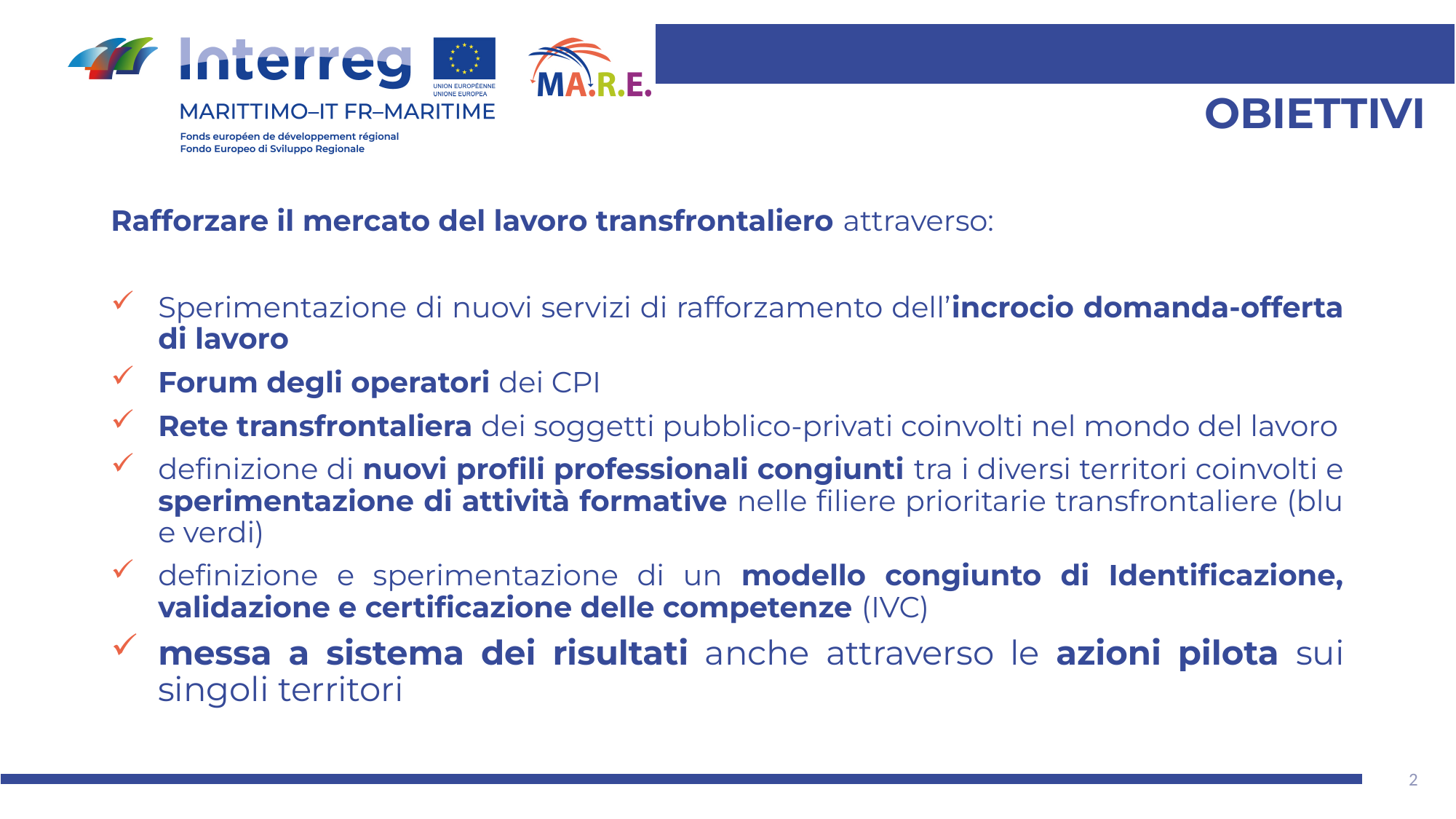

# OBIETTIVI
Rafforzare il mercato del lavoro transfrontaliero attraverso:

Sperimentazione di nuovi servizi di rafforzamento dell’incrocio domanda-offerta di lavoro
Forum degli operatori dei CPI
Rete transfrontaliera dei soggetti pubblico-privati coinvolti nel mondo del lavoro
definizione di nuovi profili professionali congiunti tra i diversi territori coinvolti e sperimentazione di attività formative nelle filiere prioritarie transfrontaliere (blu e verdi)
definizione e sperimentazione di un modello congiunto di Identificazione, validazione e certificazione delle competenze (IVC)
messa a sistema dei risultati anche attraverso le azioni pilota sui singoli territori
2